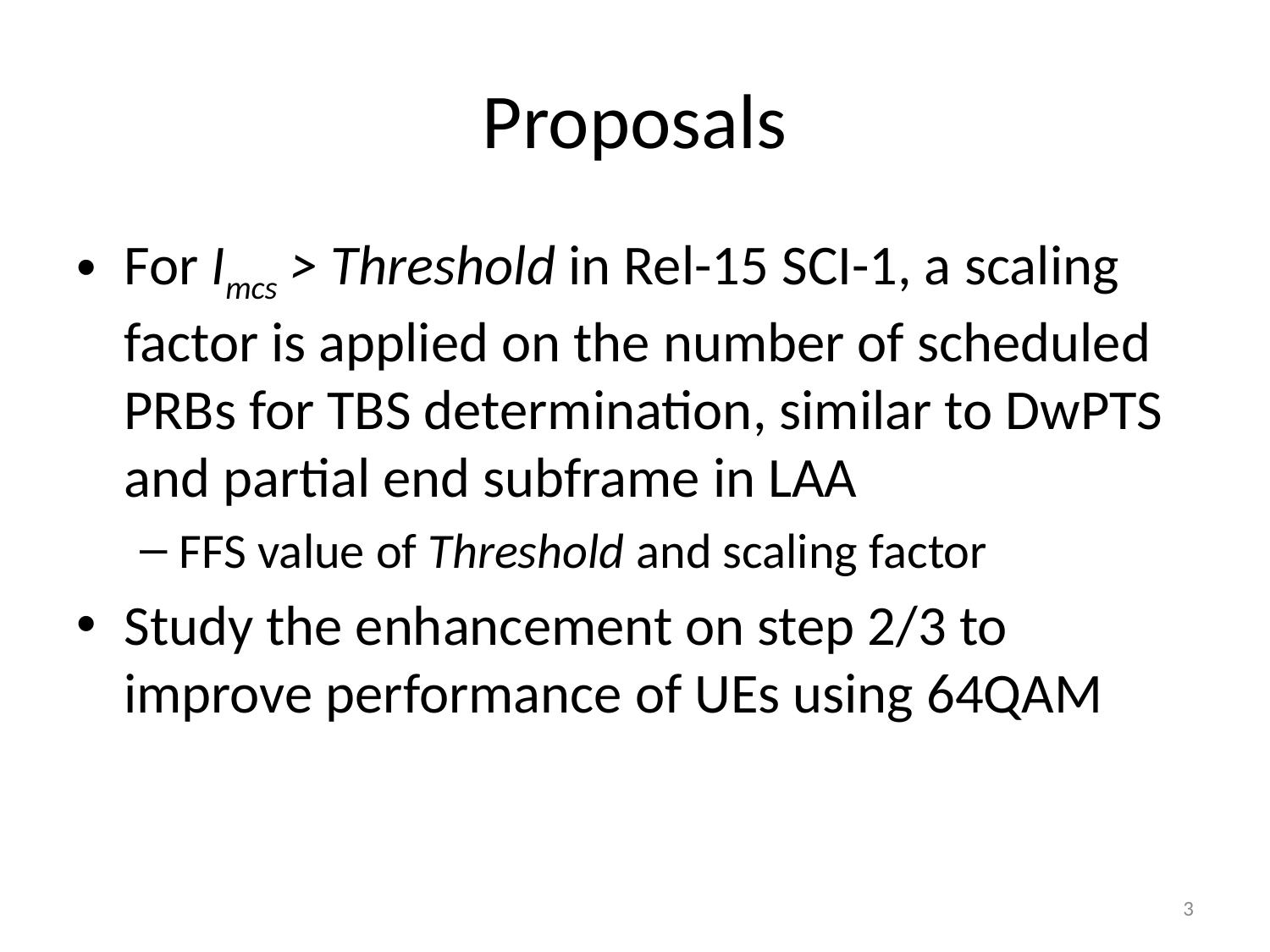

# Proposals
For Imcs > Threshold in Rel-15 SCI-1, a scaling factor is applied on the number of scheduled PRBs for TBS determination, similar to DwPTS and partial end subframe in LAA
FFS value of Threshold and scaling factor
Study the enhancement on step 2/3 to improve performance of UEs using 64QAM
3